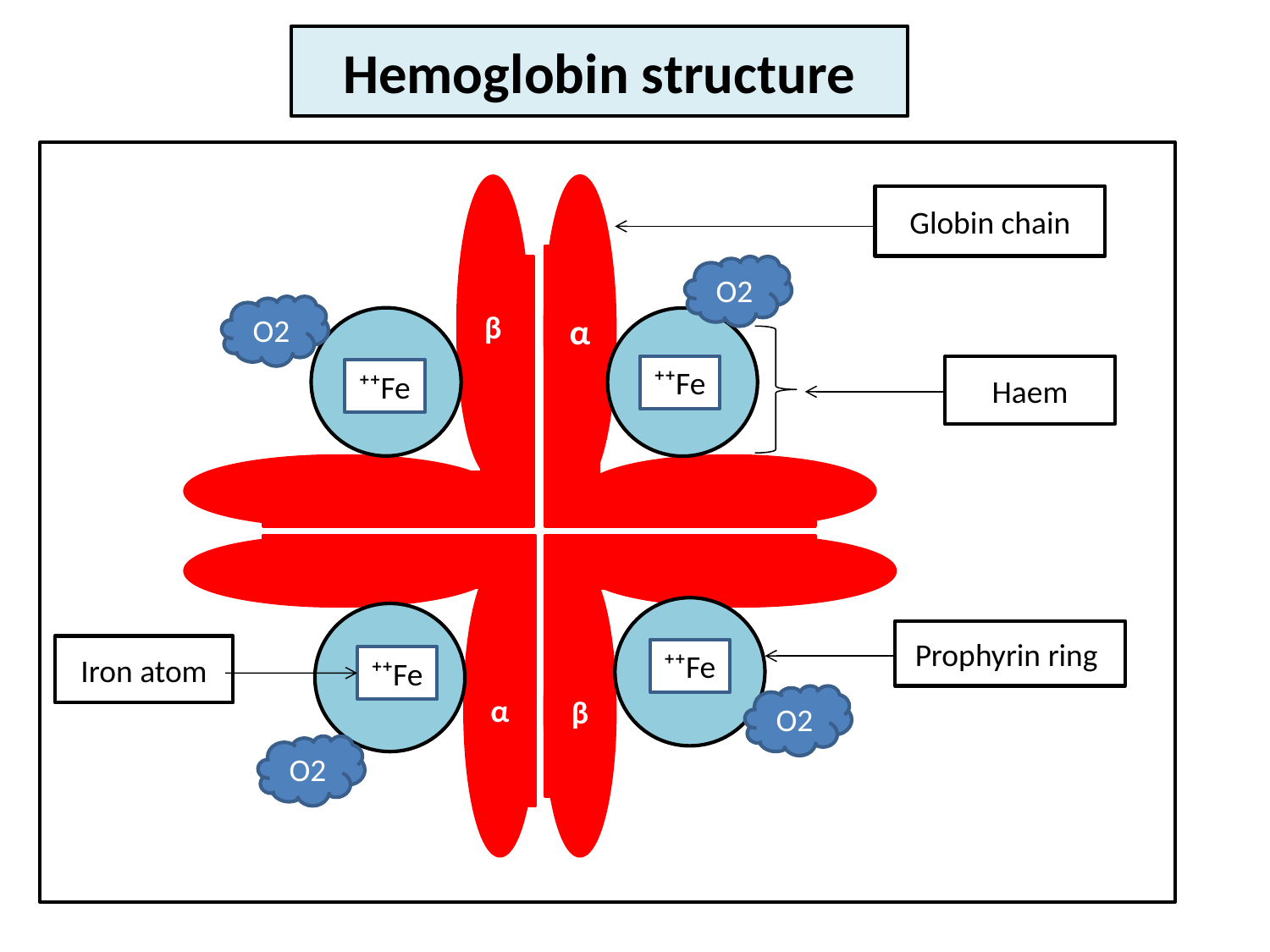

Hemoglobin structure

α
β
Globin chain

O2
O2

Fe⁺⁺
Haem
Fe⁺⁺

α
β

Prophyrin ring
Iron atom
Fe⁺⁺
Fe⁺⁺
O2
O2